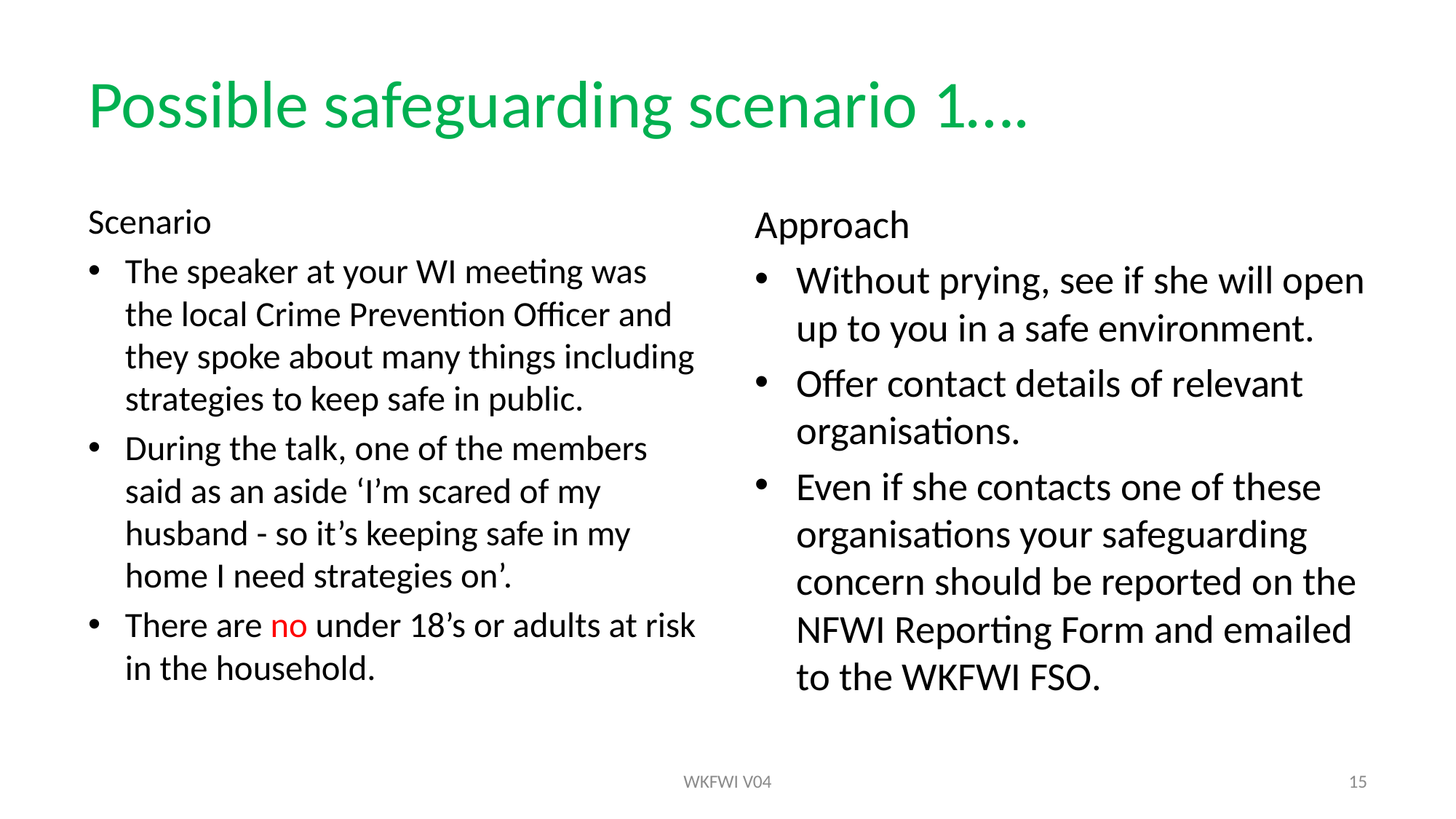

# Possible safeguarding scenario 1….
Scenario
The speaker at your WI meeting was the local Crime Prevention Officer and they spoke about many things including strategies to keep safe in public.
During the talk, one of the members said as an aside ‘I’m scared of my husband - so it’s keeping safe in my home I need strategies on’.
There are no under 18’s or adults at risk in the household.

Approach
Without prying, see if she will open up to you in a safe environment.
Offer contact details of relevant organisations.
Even if she contacts one of these organisations your safeguarding concern should be reported on the NFWI Reporting Form and emailed to the WKFWI FSO.
WKFWI V04
15